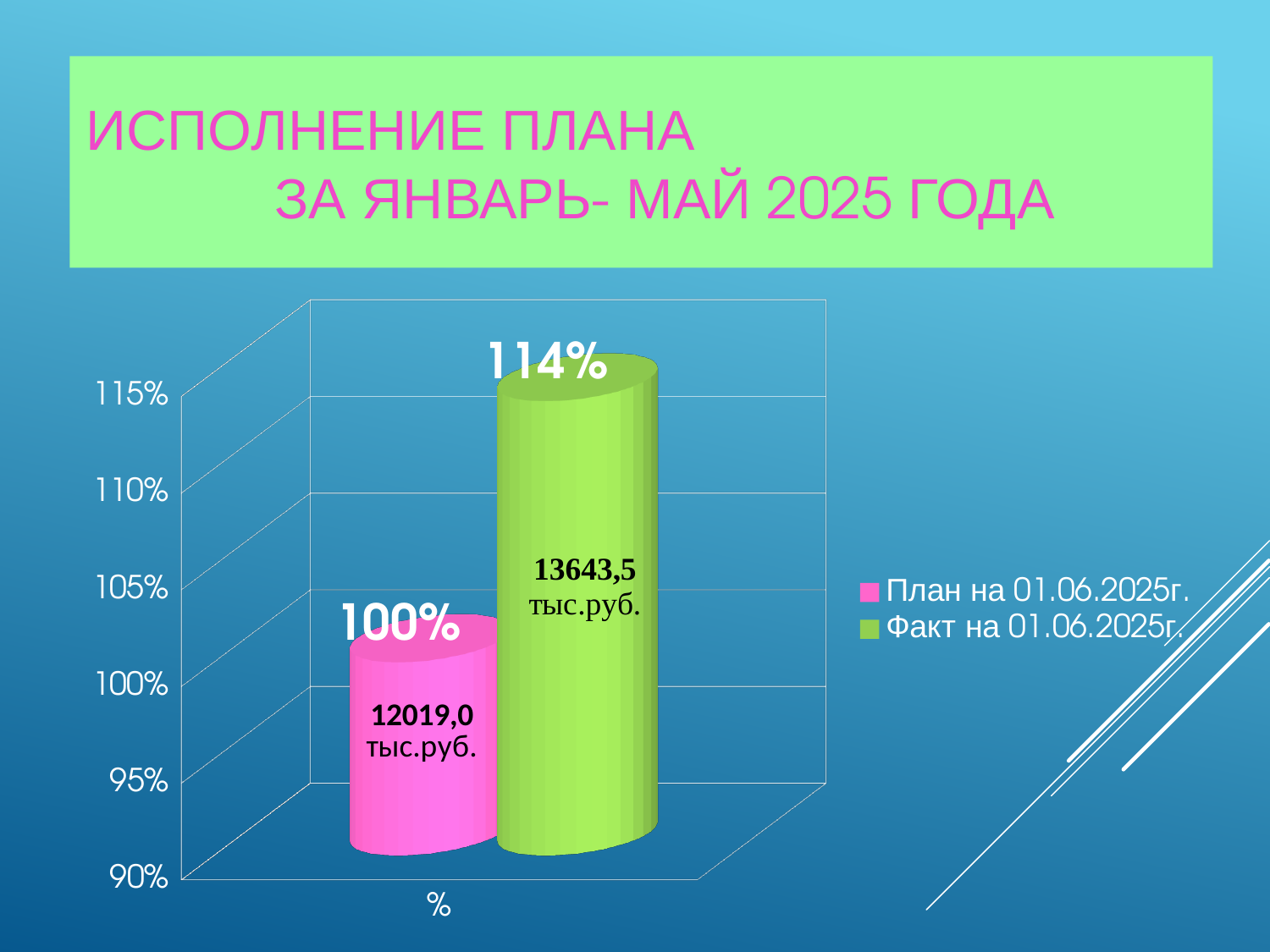

# Исполнение плана                                    за январь- май 2025 года

[unsupported chart]